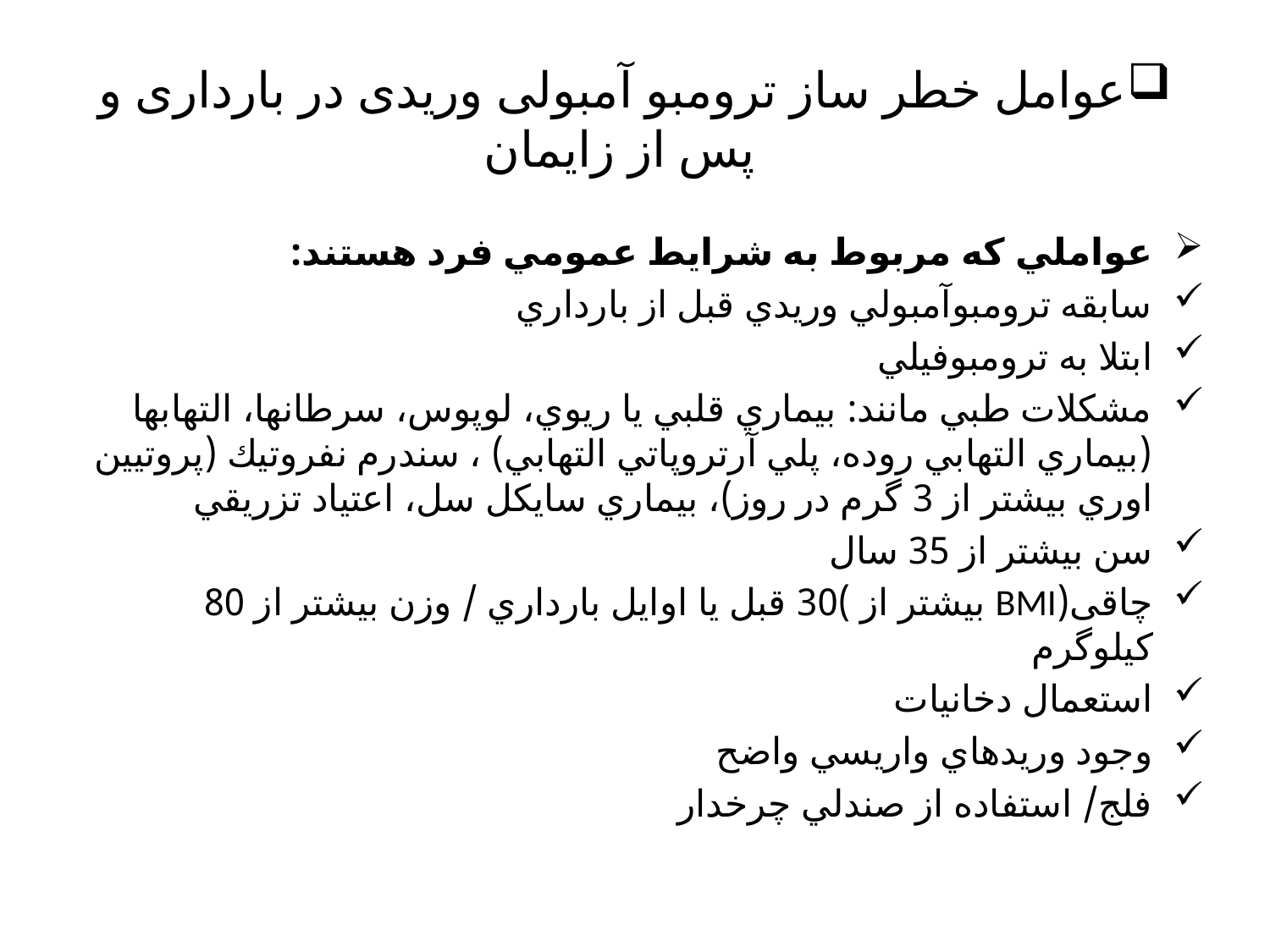

# عوامل خطر ساز ترومبو آمبولی وریدی در بارداری و پس از زایمان
عواملي كه مربوط به شرايط عمومي فرد هستند:
سابقه ترومبوآمبولي وريدي قبل از بارداري
ابتلا به ترومبوفيلي
مشكلات طبي مانند: بيماري قلبي يا ريوي، لوپوس، سرطانها، التهابها (بيماري التهابي روده، پلي آرتروپاتي التهابي) ، سندرم نفروتيك (پروتيين اوري بيشتر از 3 گرم در روز)، بيماري سايكل سل، اعتياد تزريقي
سن بيشتر از 35 سال
چاقی(BMI بیشتر از )30 قبل يا اوايل بارداري / وزن بيشتر از 80 كيلوگرم
استعمال دخانيات
وجود وريدهاي واريسي واضح
فلج/ استفاده از صندلي چرخدار